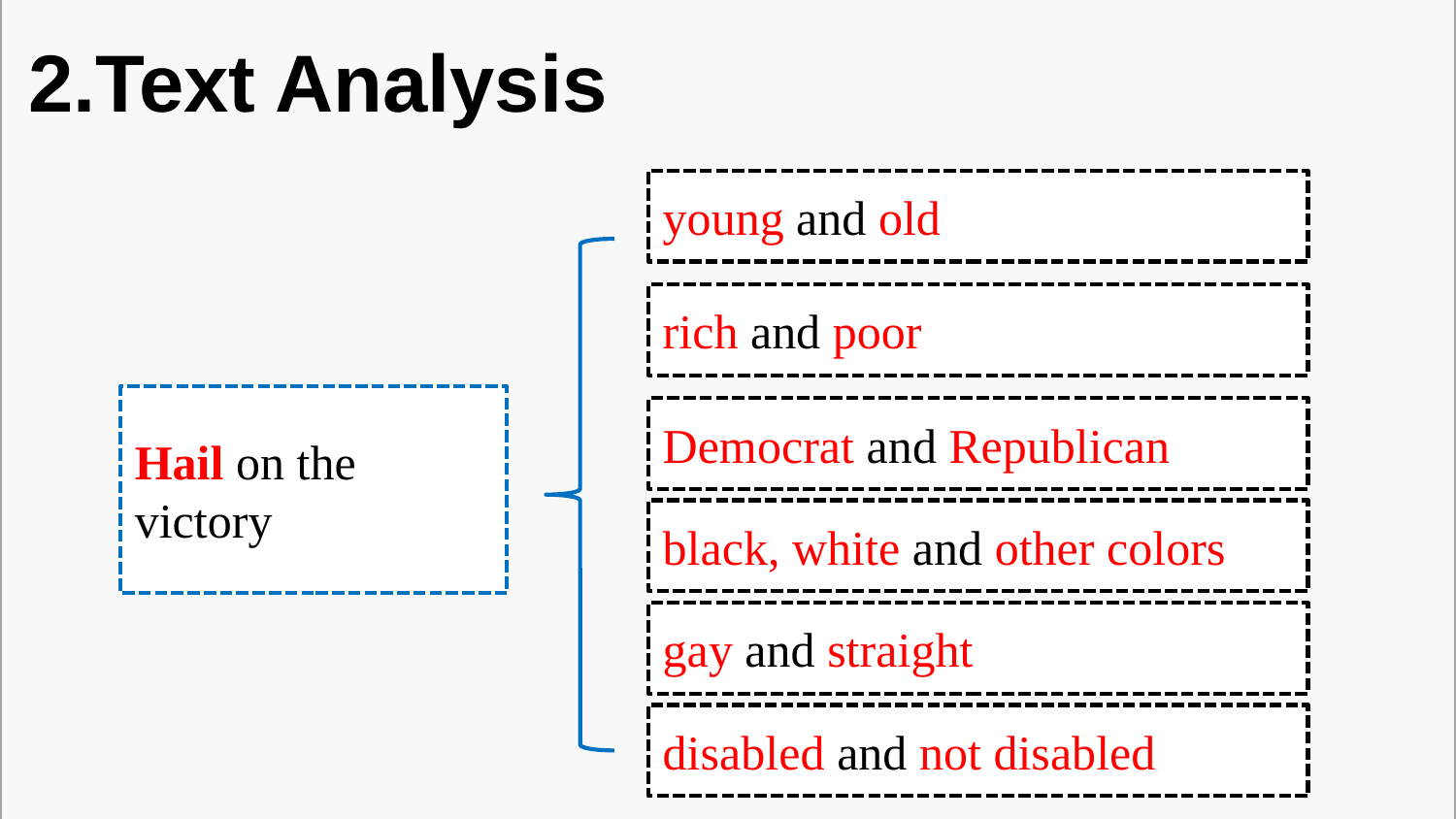

2.Text Analysis
young and old

rich and poor
Hail on the victory
Democrat and Republican
black, white and other colors
gay and straight
disabled and not disabled